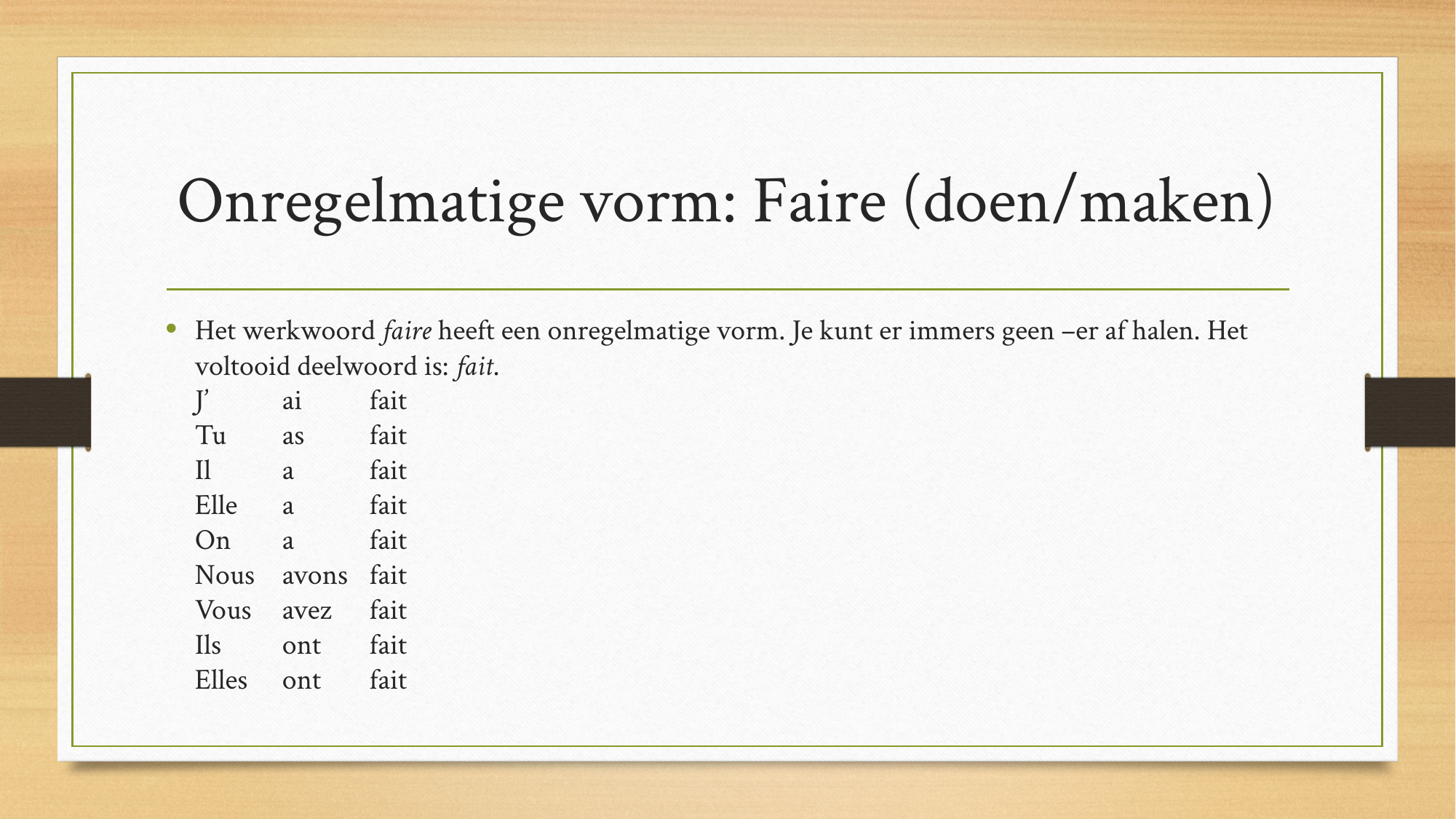

# Onregelmatige vorm: Faire (doen/maken)
Het werkwoord faire heeft een onregelmatige vorm. Je kunt er immers geen –er af halen. Het voltooid deelwoord is: fait.
J’			ai		fait
Tu		as		fait
Il			a		fait
Elle		a		fait
On		a		fait
Nous 	avons	fait
Vous		avez 	fait
Ils		ont		fait
Elles		ont		fait